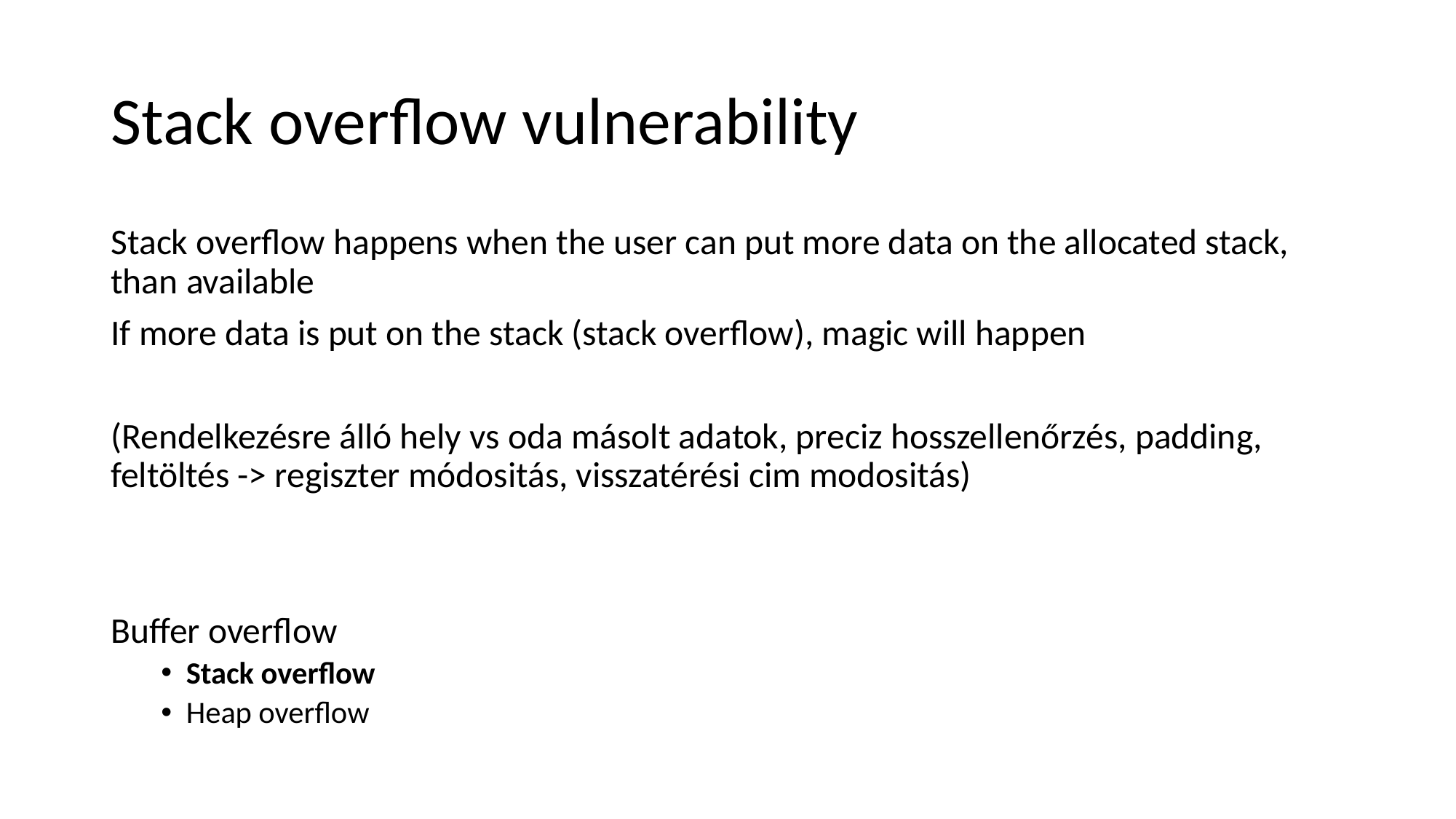

# Stack overflow vulnerability
Stack overflow happens when the user can put more data on the allocated stack, than available
If more data is put on the stack (stack overflow), magic will happen

(Rendelkezésre álló hely vs oda másolt adatok, preciz hosszellenőrzés, padding, feltöltés -> regiszter módositás, visszatérési cim modositás)

Buffer overflow
Stack overflow
Heap overflow